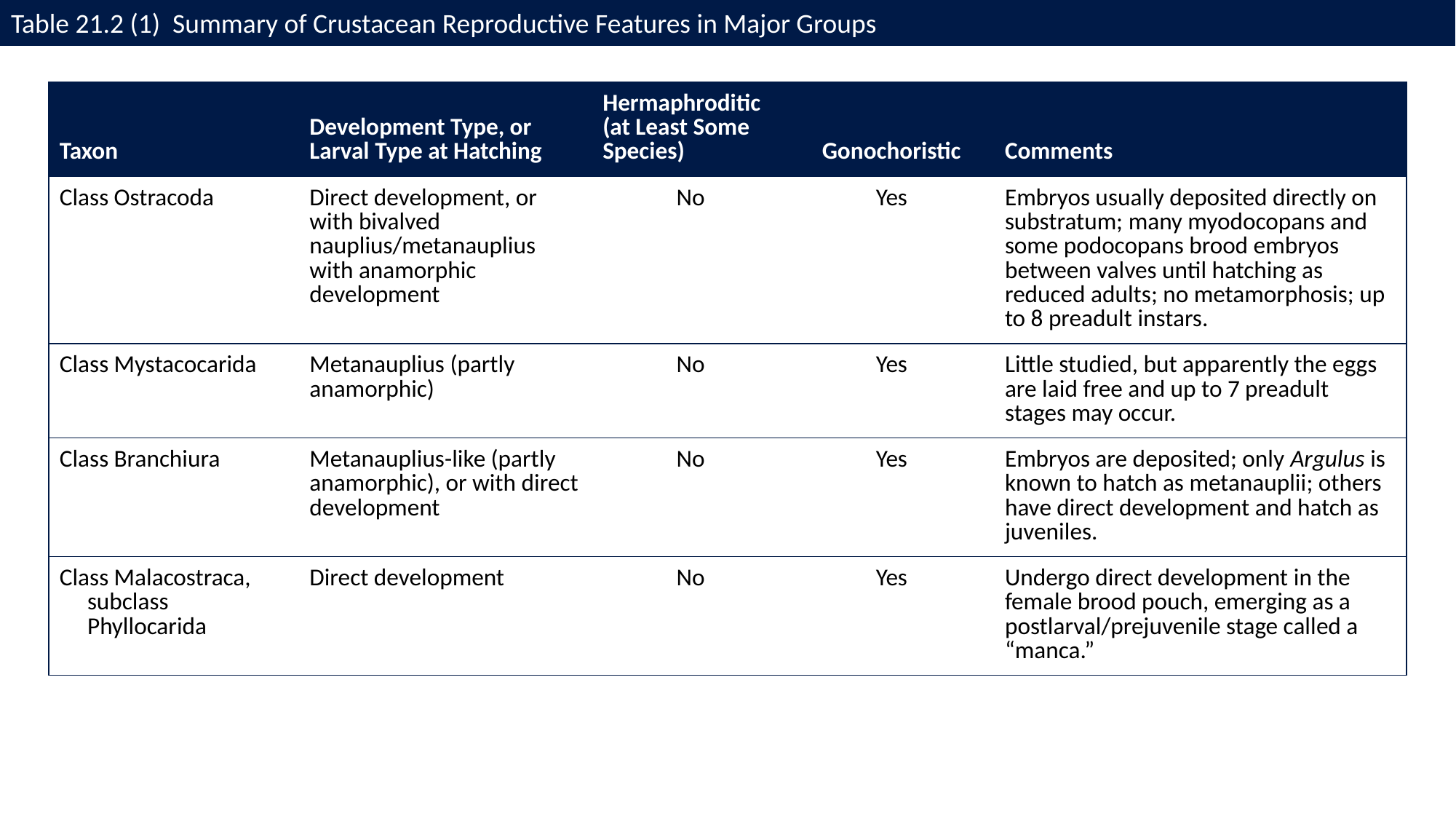

# Table 21.2 (1)  Summary of Crustacean Reproductive Features in Major Groups
| Taxon | Development Type, or Larval Type at Hatching | Hermaphroditic (at Least Some Species) | Gonochoristic | Comments |
| --- | --- | --- | --- | --- |
| Class Ostracoda | Direct development, or with bivalved nauplius/metanauplius with anamorphic development | No | Yes | Embryos usually deposited directly on substratum; many myodocopans and some podocopans brood embryos between valves until hatching as reduced adults; no metamorphosis; up to 8 preadult instars. |
| Class Mystacocarida | Metanauplius (partly anamorphic) | No | Yes | Little studied, but apparently the eggs are laid free and up to 7 preadult stages may occur. |
| Class Branchiura | Metanauplius-like (partly anamorphic), or with direct development | No | Yes | Embryos are deposited; only Argulus is known to hatch as metanauplii; others have direct development and hatch as juveniles. |
| Class Malacostraca, subclass Phyllocarida | Direct development | No | Yes | Undergo direct development in the female brood pouch, emerging as a postlarval/prejuvenile stage called a “manca.” |